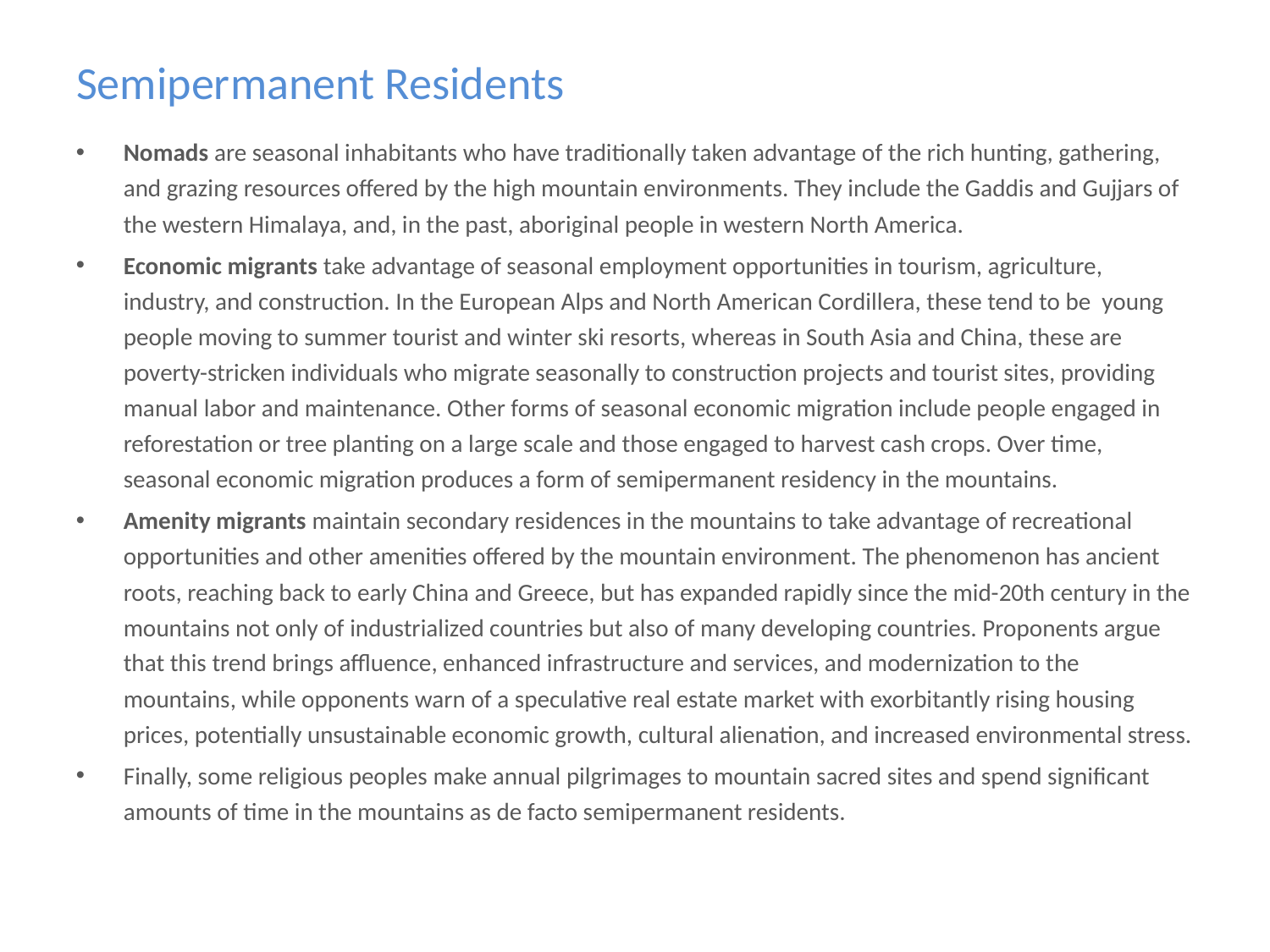

# Semipermanent Residents
Nomads are seasonal inhabitants who have traditionally taken advantage of the rich hunting, gathering, and grazing resources offered by the high mountain environments. They include the Gaddis and Gujjars of the western Himalaya, and, in the past, aboriginal people in western North America.
Economic migrants take advantage of seasonal employment opportunities in tourism, agriculture, industry, and construction. In the European Alps and North American Cordillera, these tend to be  young people moving to summer tourist and winter ski resorts, whereas in South Asia and China, these are poverty-stricken individuals who migrate seasonally to construction projects and tourist sites, providing manual labor and maintenance. Other forms of seasonal economic migration include people engaged in reforestation or tree planting on a large scale and those engaged to harvest cash crops. Over time, seasonal economic migration produces a form of semipermanent residency in the mountains.
Amenity migrants maintain secondary residences in the mountains to take advantage of recreational opportunities and other amenities offered by the mountain environment. The phenomenon has ancient roots, reaching back to early China and Greece, but has expanded rapidly since the mid-20th century in the mountains not only of industrialized countries but also of many developing countries. Proponents argue that this trend brings affluence, enhanced infrastructure and services, and modernization to the mountains, while opponents warn of a speculative real estate market with exorbitantly rising housing prices, potentially unsustainable economic growth, cultural alienation, and increased environmental stress.
Finally, some religious peoples make annual pilgrimages to mountain sacred sites and spend significant amounts of time in the mountains as de facto semipermanent residents.